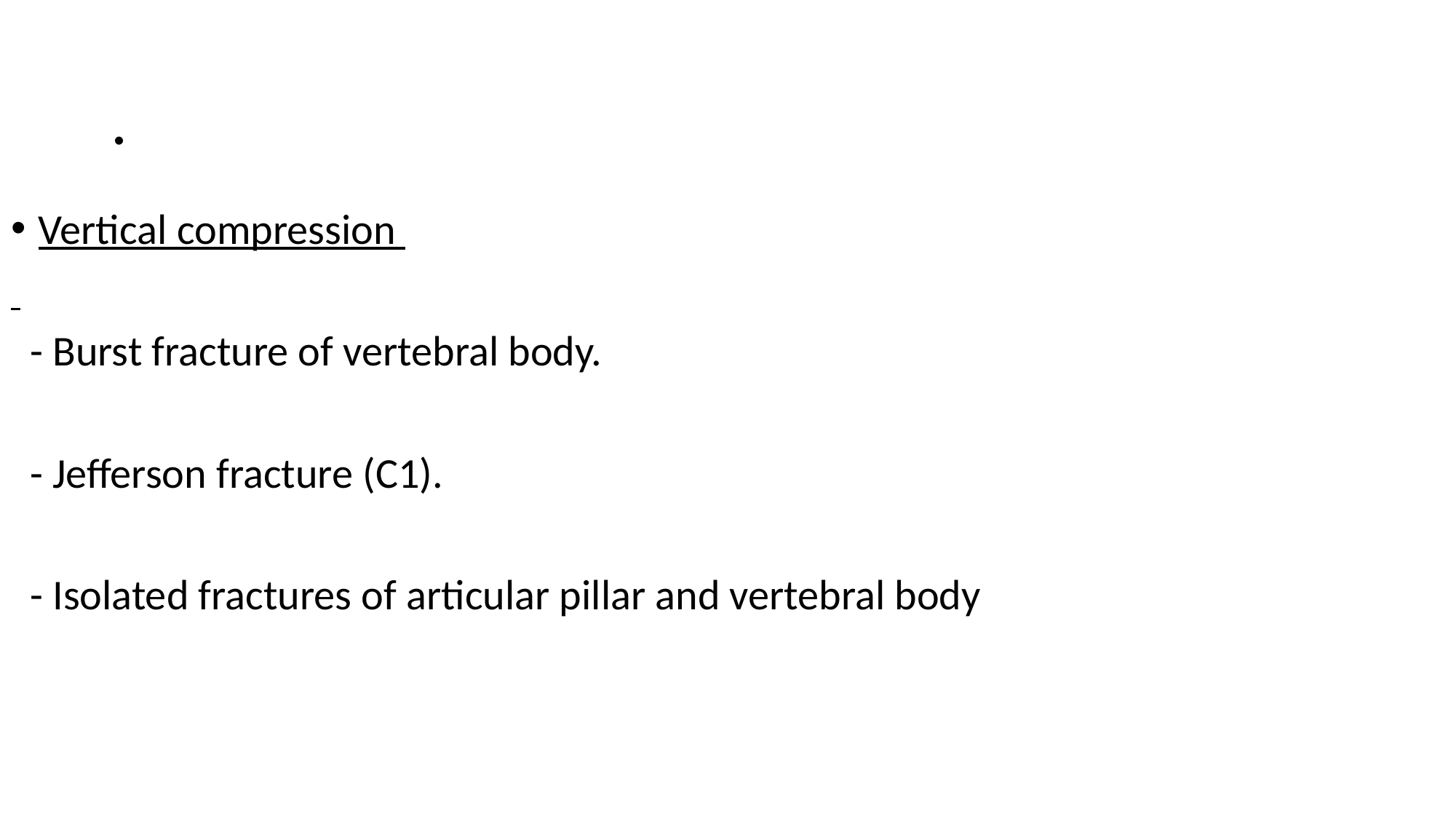

# .
Vertical compression

  - Burst fracture of vertebral body.

  - Jefferson fracture (C1).

  - Isolated fractures of articular pillar and vertebral body